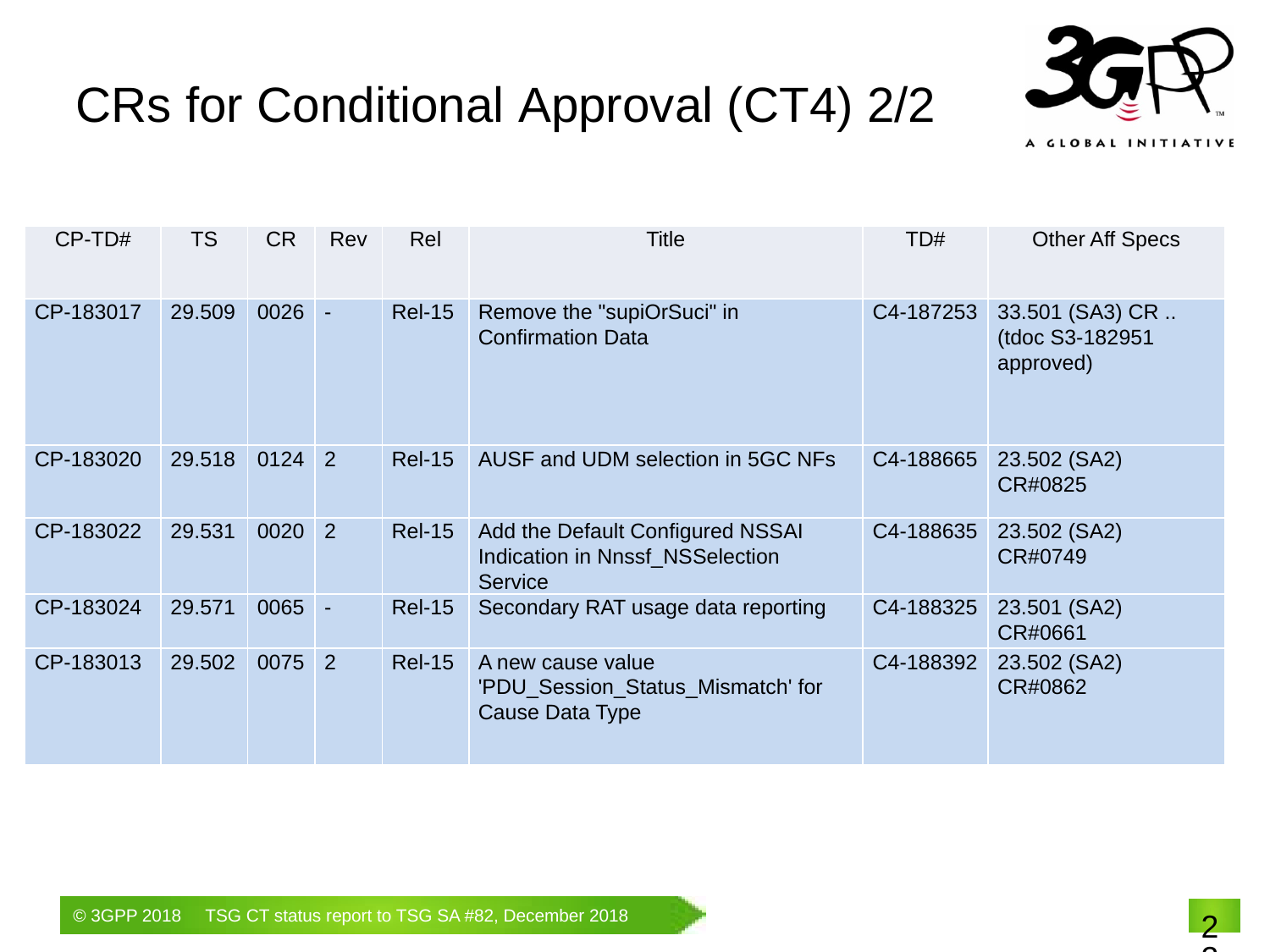

# CRs for Conditional Approval (CT4) 2/2
| CP-TD# | TS | CR | Rev | Rel | Title | TD# | Other Aff Specs |
| --- | --- | --- | --- | --- | --- | --- | --- |
| CP-183017 | 29.509 | 0026 | - | Rel-15 | Remove the "supiOrSuci" in Confirmation Data | C4-187253 | 33.501 (SA3) CR ..(tdoc S3-182951 approved) |
| CP-183020 | 29.518 | 0124 | 2 | Rel-15 | AUSF and UDM selection in 5GC NFs | C4-188665 | 23.502 (SA2) CR#0825 |
| CP-183022 | 29.531 | 0020 | 2 | Rel-15 | Add the Default Configured NSSAI Indication in Nnssf\_NSSelection Service | C4-188635 | 23.502 (SA2) CR#0749 |
| CP-183024 | 29.571 | 0065 | - | Rel-15 | Secondary RAT usage data reporting | C4-188325 | 23.501 (SA2) CR#0661 |
| CP-183013 | 29.502 | 0075 | 2 | Rel-15 | A new cause value 'PDU\_Session\_Status\_Mismatch' for Cause Data Type | C4-188392 | 23.502 (SA2) CR#0862 |
22